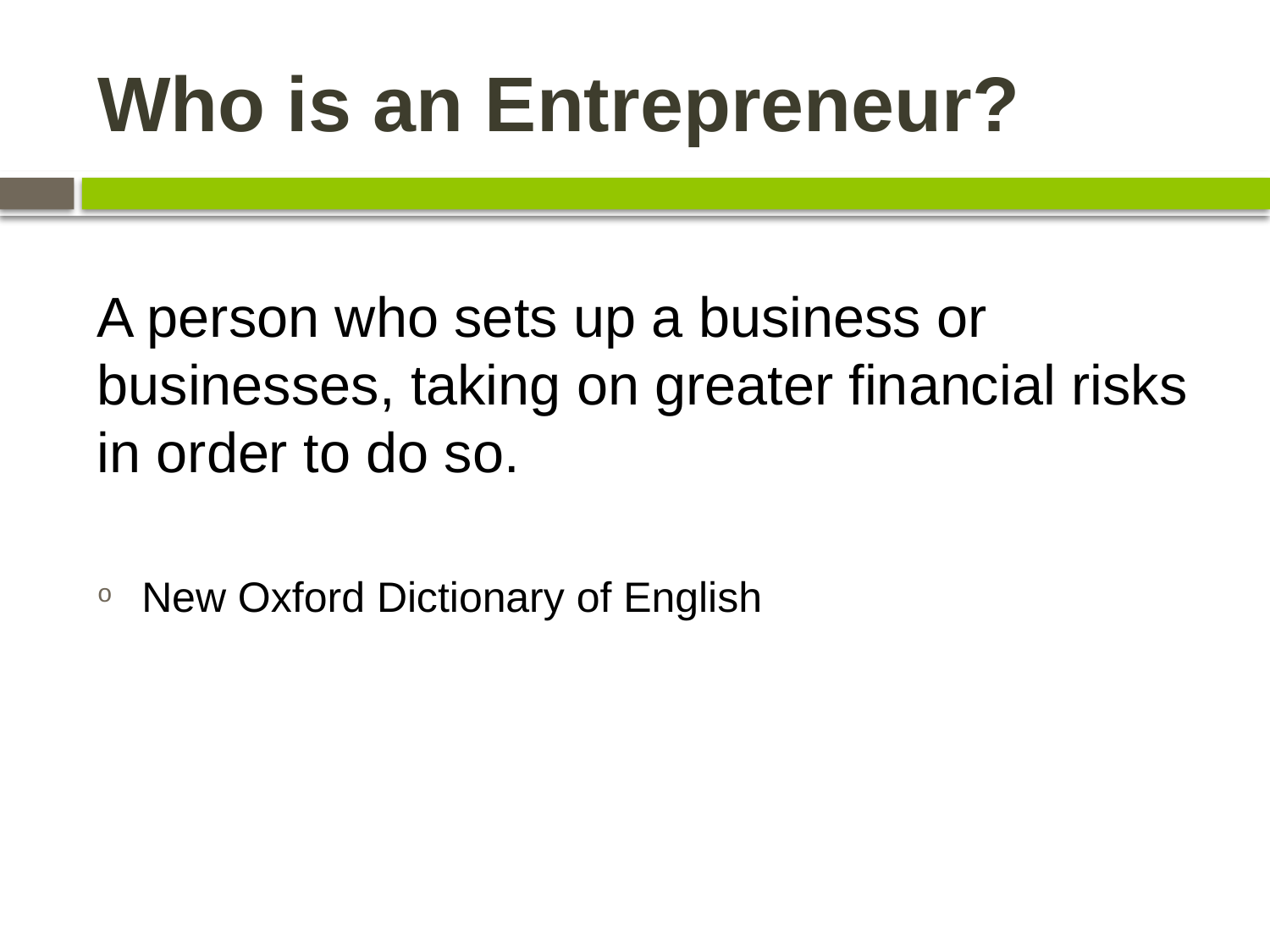

# Who is an Entrepreneur?
A person who sets up a business or businesses, taking on greater financial risks in order to do so.

New Oxford Dictionary of English